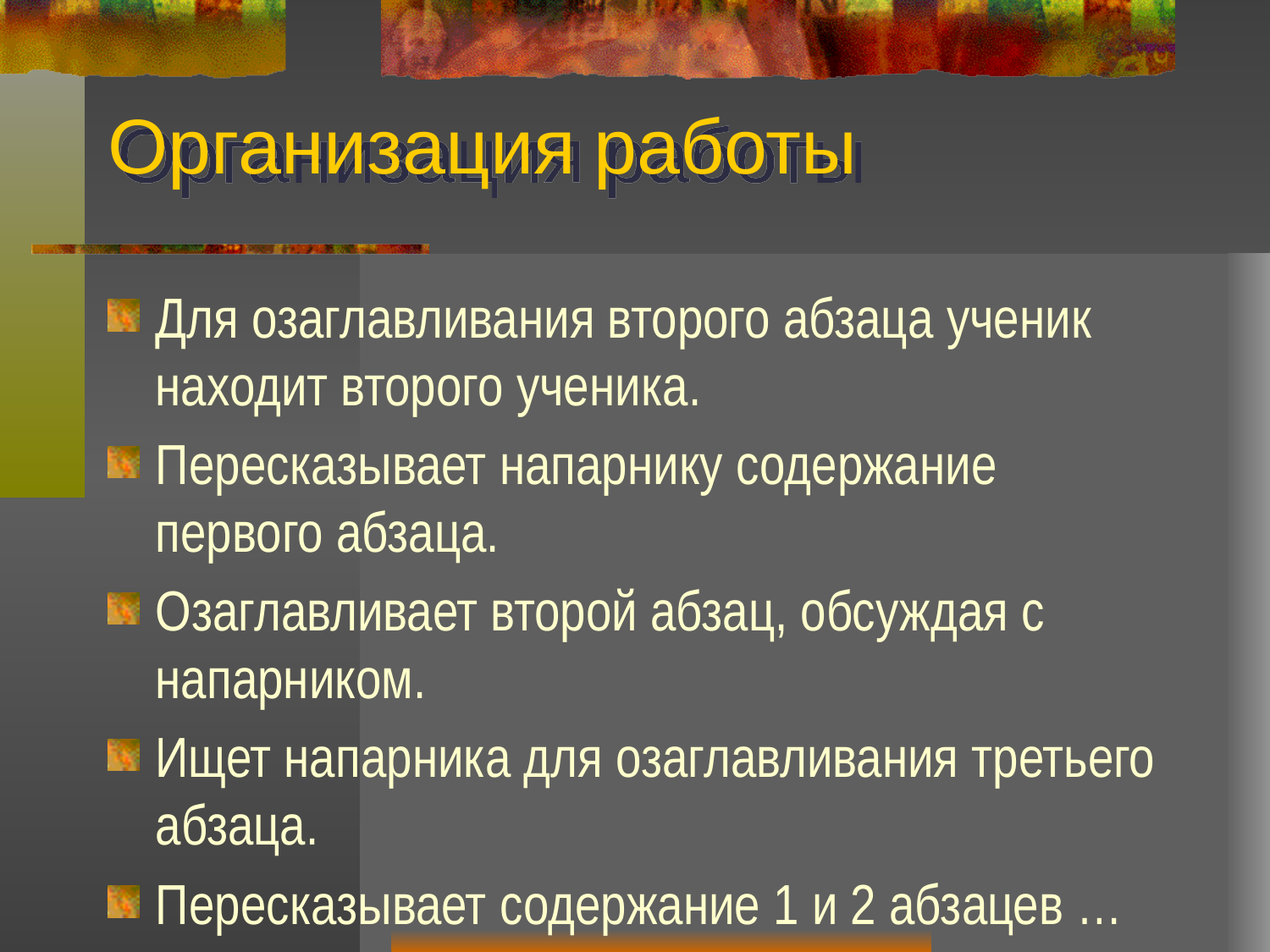

# Организация работы
Для озаглавливания второго абзаца ученик находит второго ученика.
Пересказывает напарнику содержание первого абзаца.
Озаглавливает второй абзац, обсуждая с напарником.
Ищет напарника для озаглавливания третьего абзаца.
Пересказывает содержание 1 и 2 абзацев …